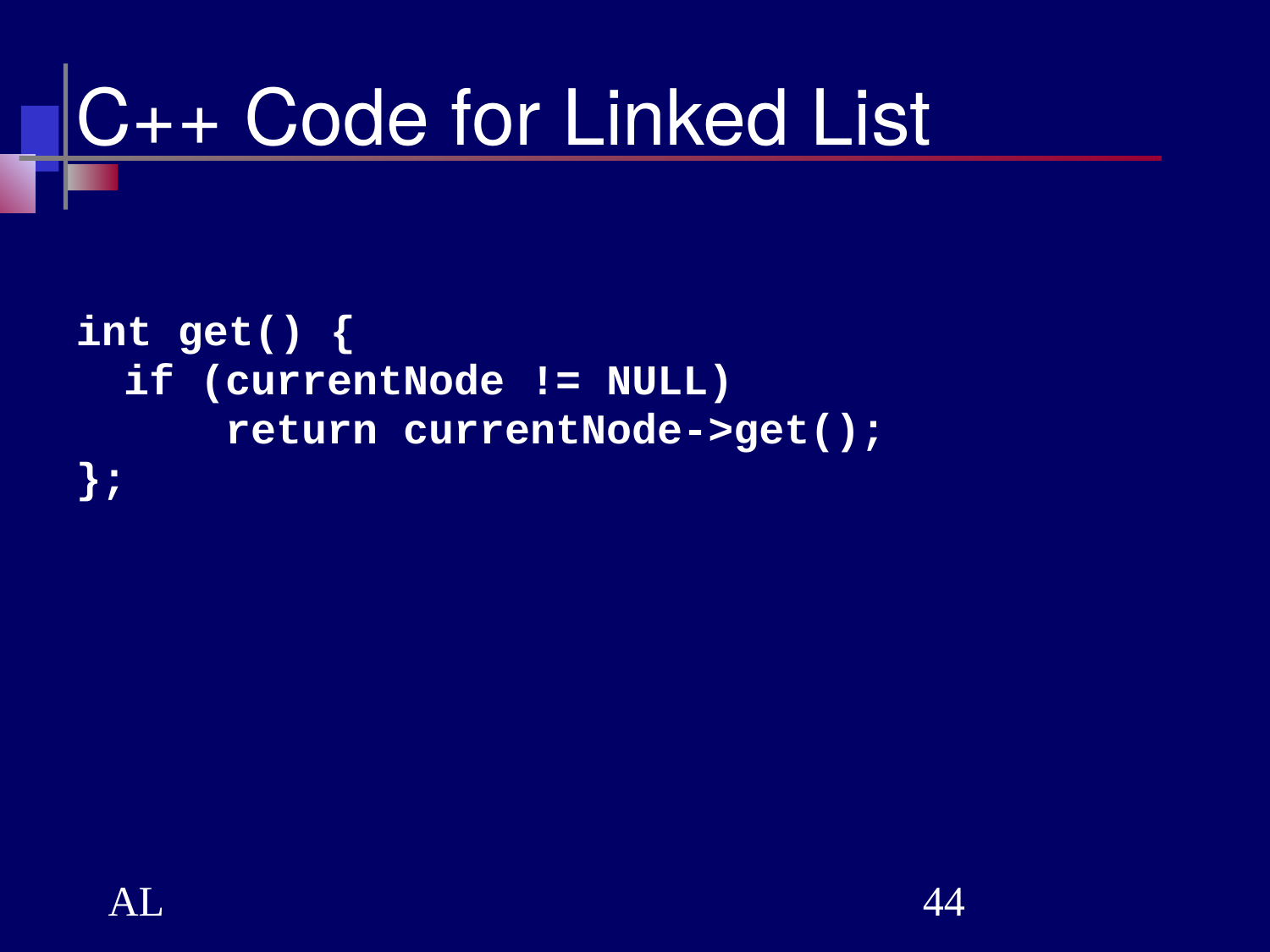

# C++ Code for Linked List
int get() {
	if (currentNode != NULL)
	    return currentNode->get();
};
AL
44